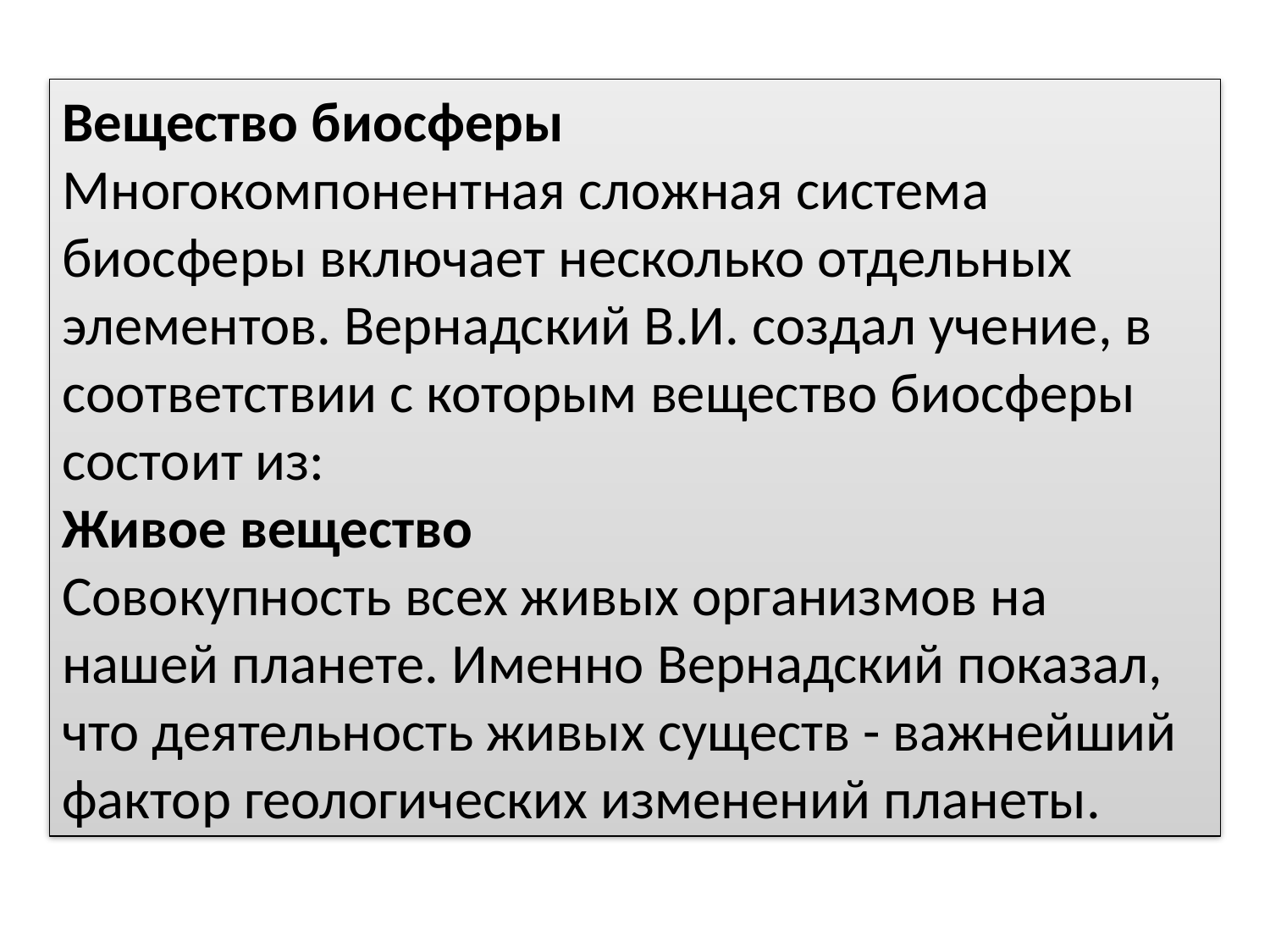

Вещество биосферы
Многокомпонентная сложная система биосферы включает несколько отдельных элементов. Вернадский В.И. создал учение, в соответствии с которым вещество биосферы состоит из:
Живое вещество
Совокупность всех живых организмов на нашей планете. Именно Вернадский показал, что деятельность живых существ - важнейший фактор геологических изменений планеты.